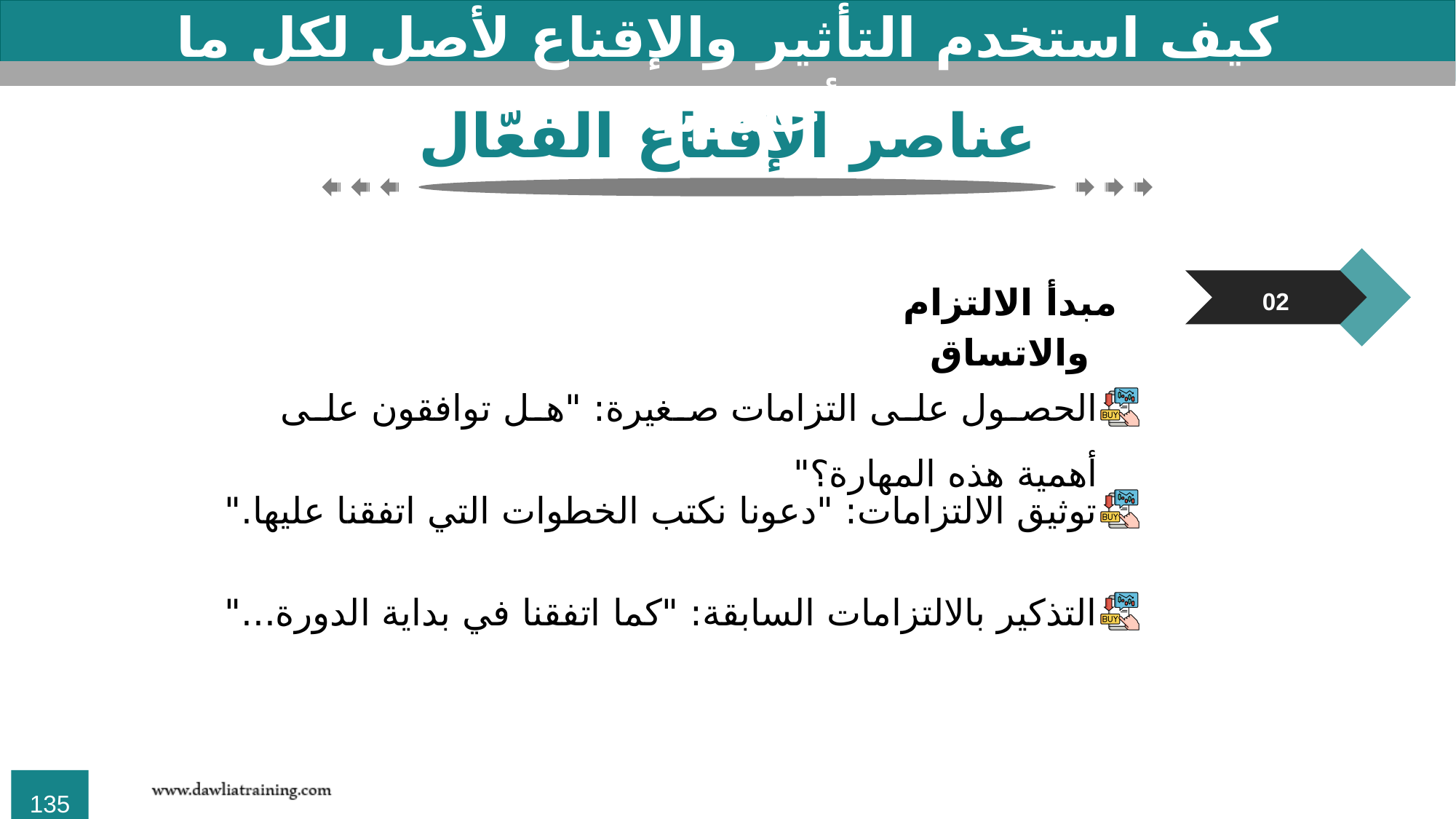

كيف استخدم التأثير والإقناع لأصل لكل ما أحلم به؟
عناصر الإقناع الفعّال

مبدأ الالتزام والاتساق

02
الحصول على التزامات صغيرة: "هل توافقون على أهمية هذه المهارة؟"
توثيق الالتزامات: "دعونا نكتب الخطوات التي اتفقنا عليها."
التذكير بالالتزامات السابقة: "كما اتفقنا في بداية الدورة..."